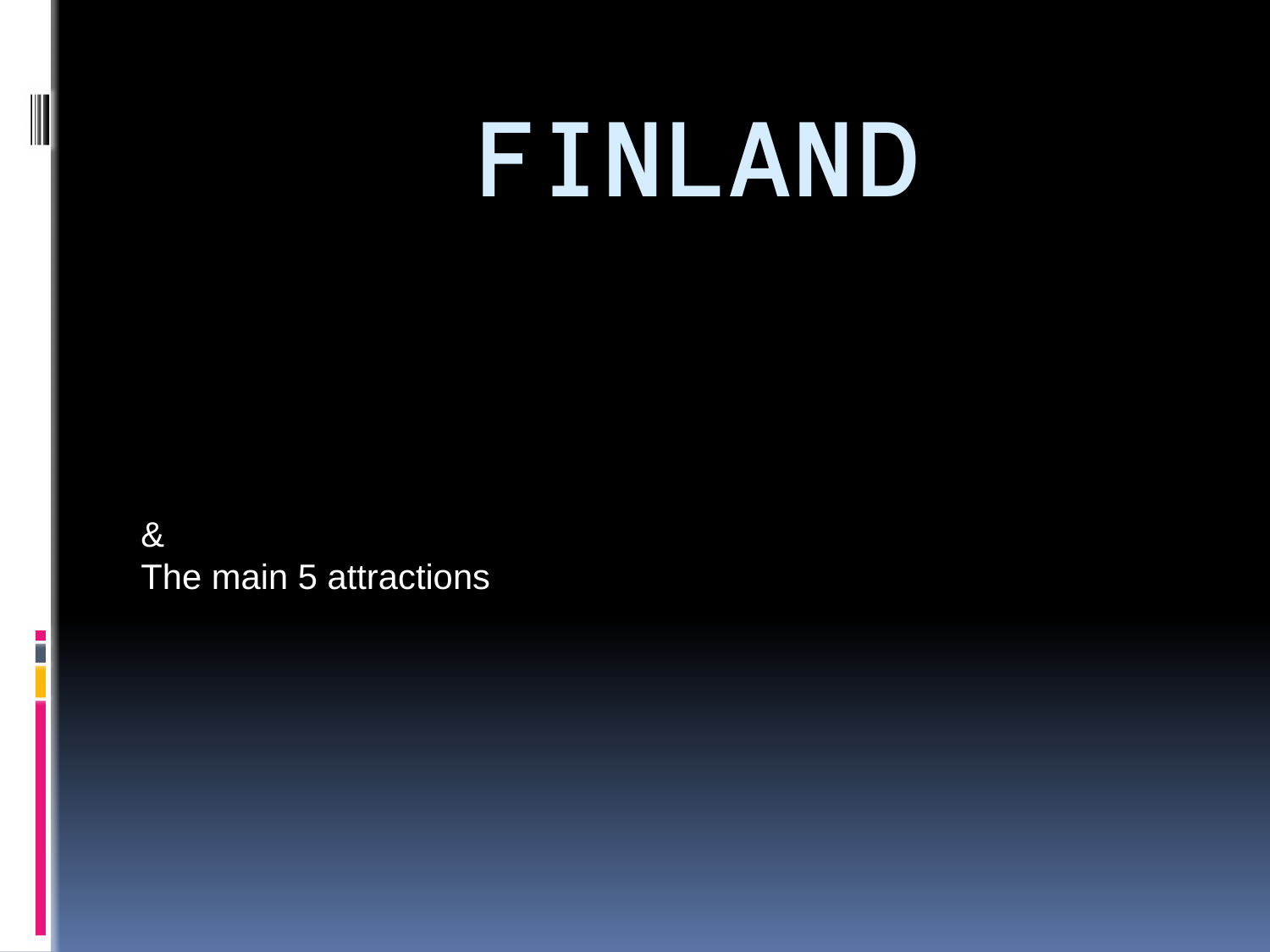

# finland
&
The main 5 attractions